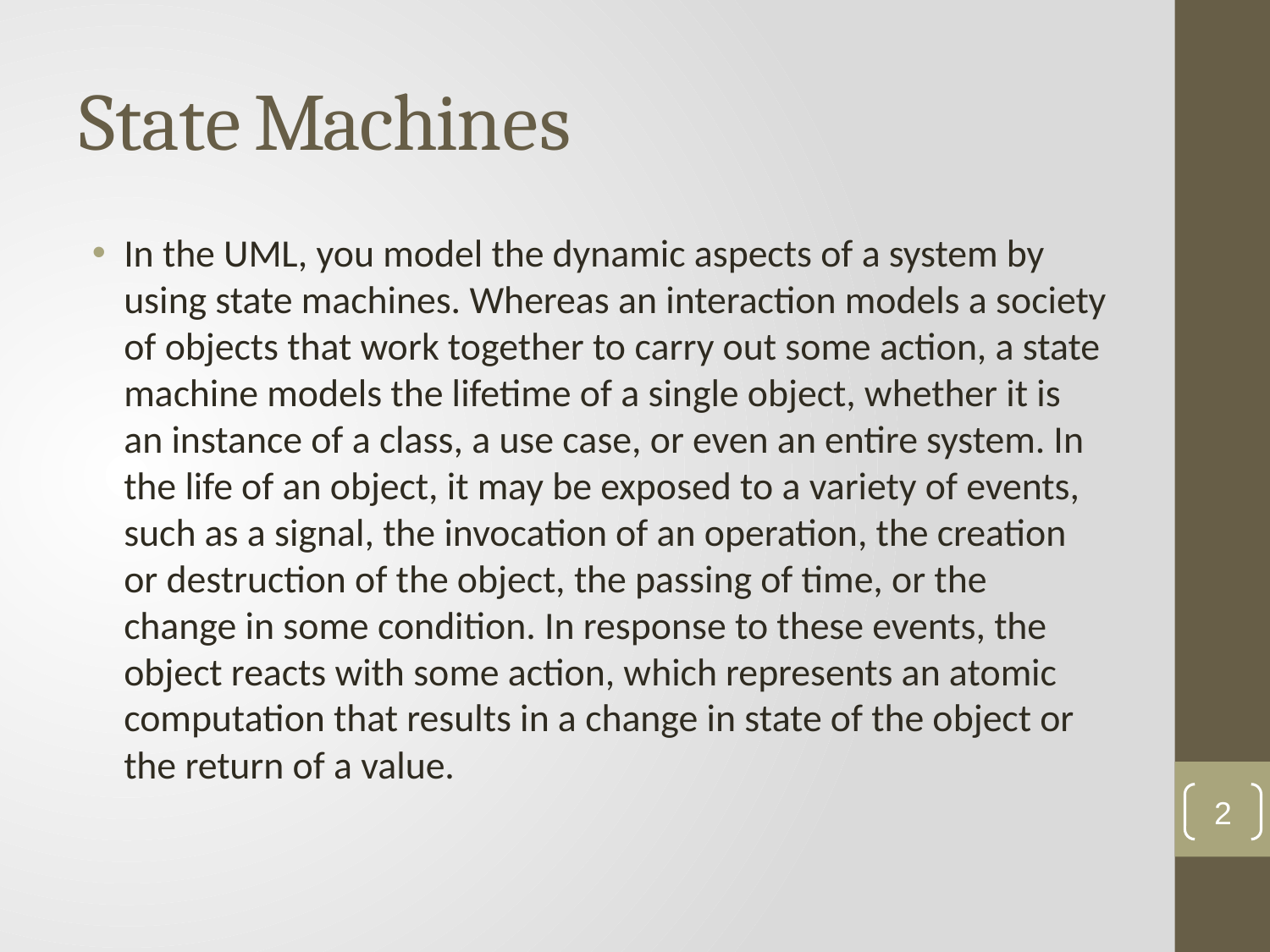

# State Machines
In the UML, you model the dynamic aspects of a system by using state machines. Whereas an interaction models a society of objects that work together to carry out some action, a state machine models the lifetime of a single object, whether it is an instance of a class, a use case, or even an entire system. In the life of an object, it may be exposed to a variety of events, such as a signal, the invocation of an operation, the creation or destruction of the object, the passing of time, or the change in some condition. In response to these events, the object reacts with some action, which represents an atomic computation that results in a change in state of the object or the return of a value.
2